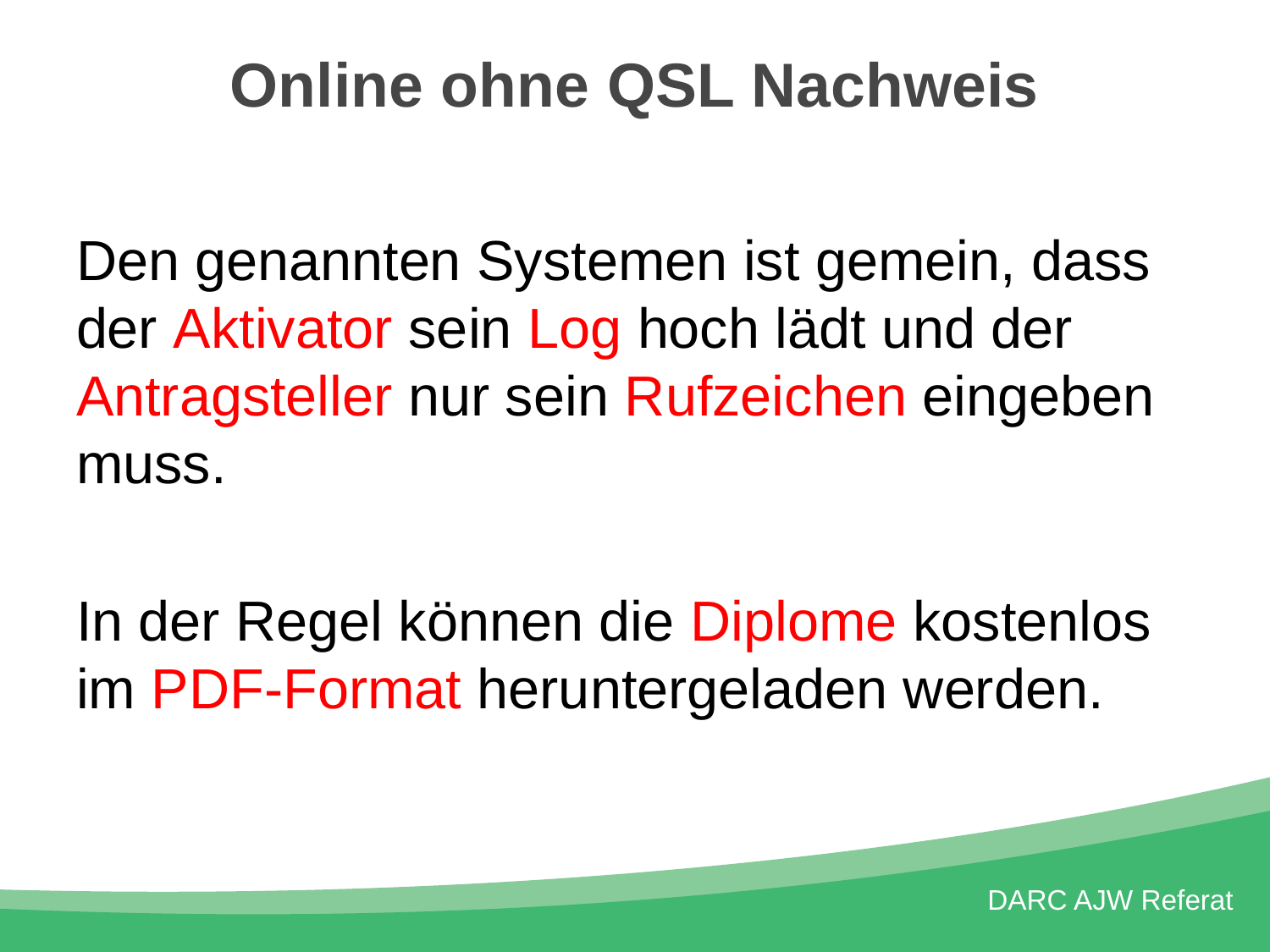

# Online ohne QSL Nachweis
Den genannten Systemen ist gemein, dass der Aktivator sein Log hoch lädt und der Antragsteller nur sein Rufzeichen eingeben muss.

In der Regel können die Diplome kostenlos im PDF-Format heruntergeladen werden.